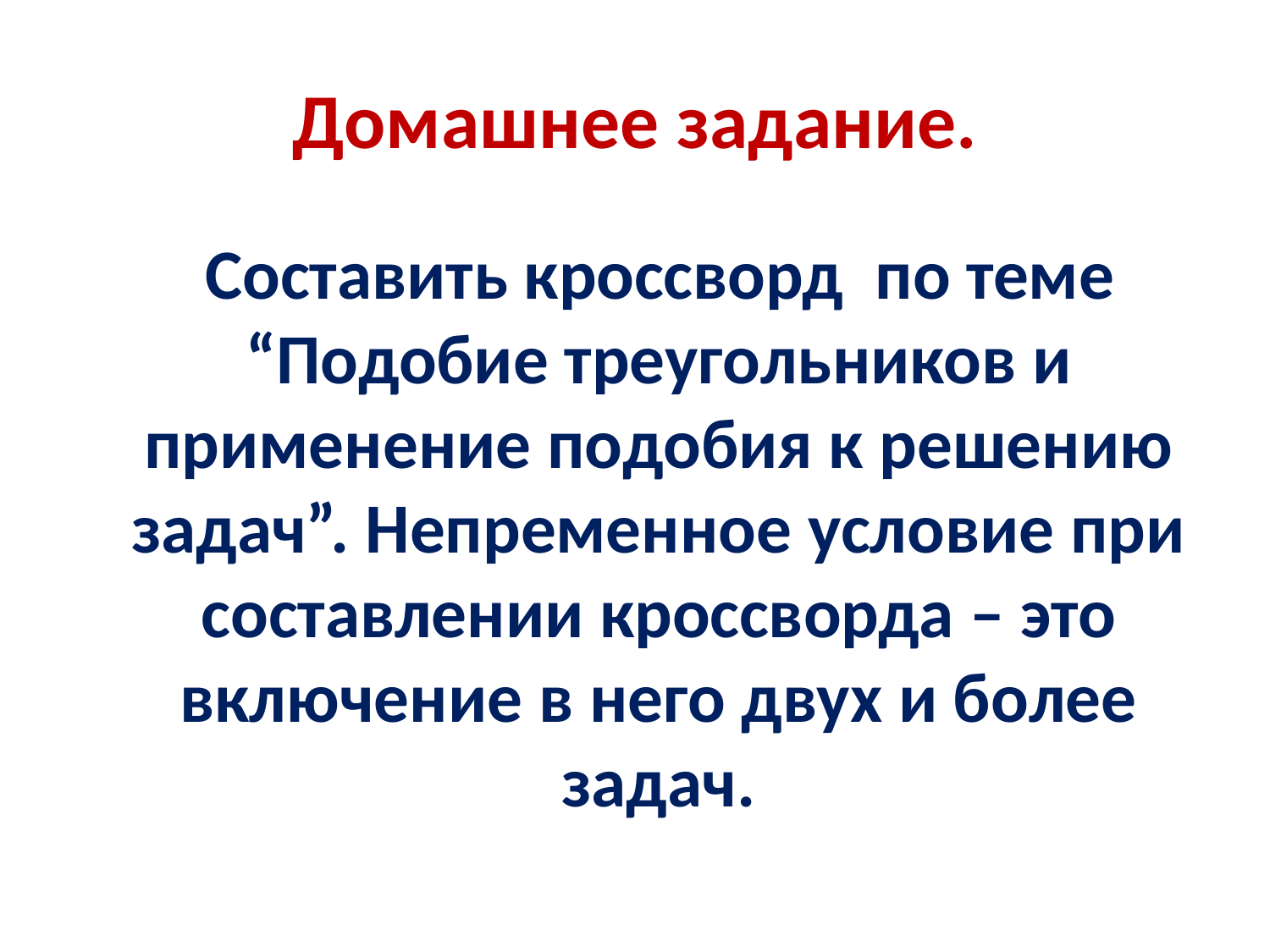

# Домашнее задание.
    Составить кроссворд  по теме “Подобие треугольников и применение подобия к решению задач”. Непременное условие при составлении кроссворда – это включение в него двух и более задач.